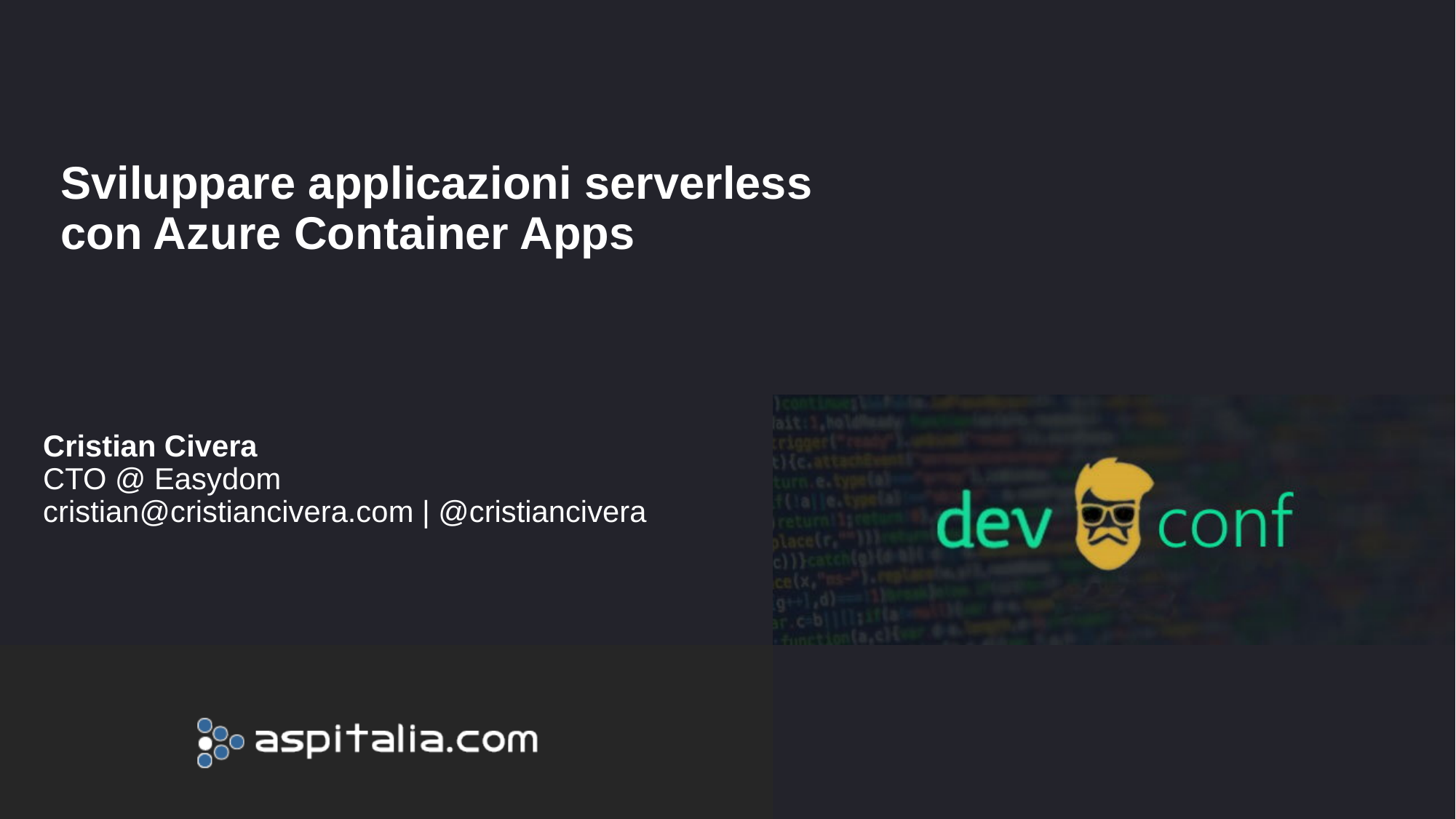

# Sviluppare applicazioni serverless con Azure Container Apps
Cristian Civera
CTO @ Easydom
cristian@cristiancivera.com | @cristiancivera